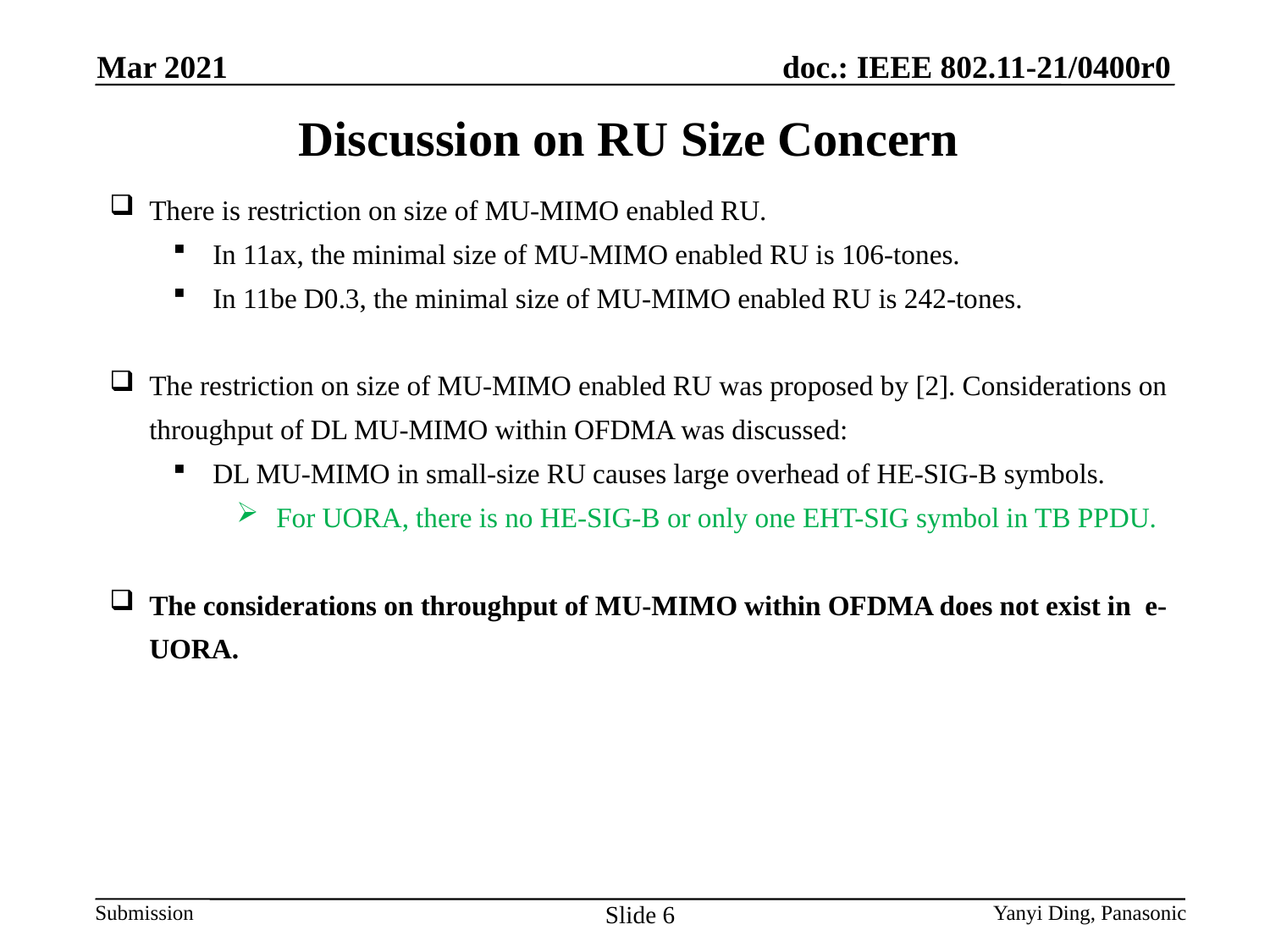

Mar 2021
Discussion on RU Size Concern
There is restriction on size of MU-MIMO enabled RU.
In 11ax, the minimal size of MU-MIMO enabled RU is 106-tones.
In 11be D0.3, the minimal size of MU-MIMO enabled RU is 242-tones.

The restriction on size of MU-MIMO enabled RU was proposed by [2]. Considerations on throughput of DL MU-MIMO within OFDMA was discussed:
DL MU-MIMO in small-size RU causes large overhead of HE-SIG-B symbols.
For UORA, there is no HE-SIG-B or only one EHT-SIG symbol in TB PPDU.

The considerations on throughput of MU-MIMO within OFDMA does not exist in  e-UORA.
Slide 6
Yanyi Ding, Panasonic